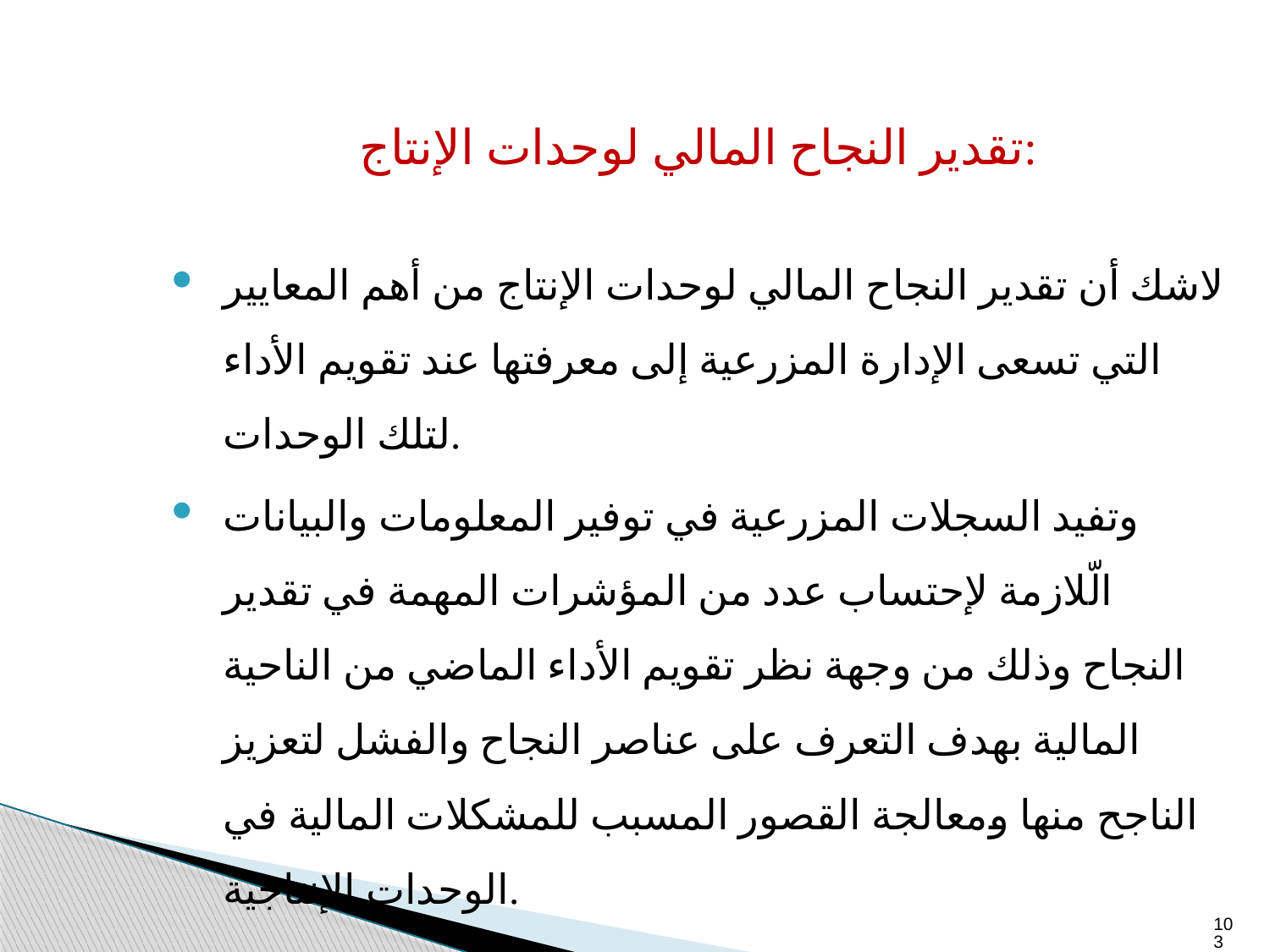

تقدير النجاح المالي لوحدات الإنتاج:

لاشك أن تقدير النجاح المالي لوحدات الإنتاج من أهم المعايير التي تسعى الإدارة المزرعية إلى معرفتها عند تقويم الأداء لتلك الوحدات.
وتفيد السجلات المزرعية في توفير المعلومات والبيانات الّلازمة لإحتساب عدد من المؤشرات المهمة في تقدير النجاح وذلك من وجهة نظر تقويم الأداء الماضي من الناحية المالية بهدف التعرف على عناصر النجاح والفشل لتعزيز الناجح منها ومعالجة القصور المسبب للمشكلات المالية في الوحدات الإنتاجية.

103